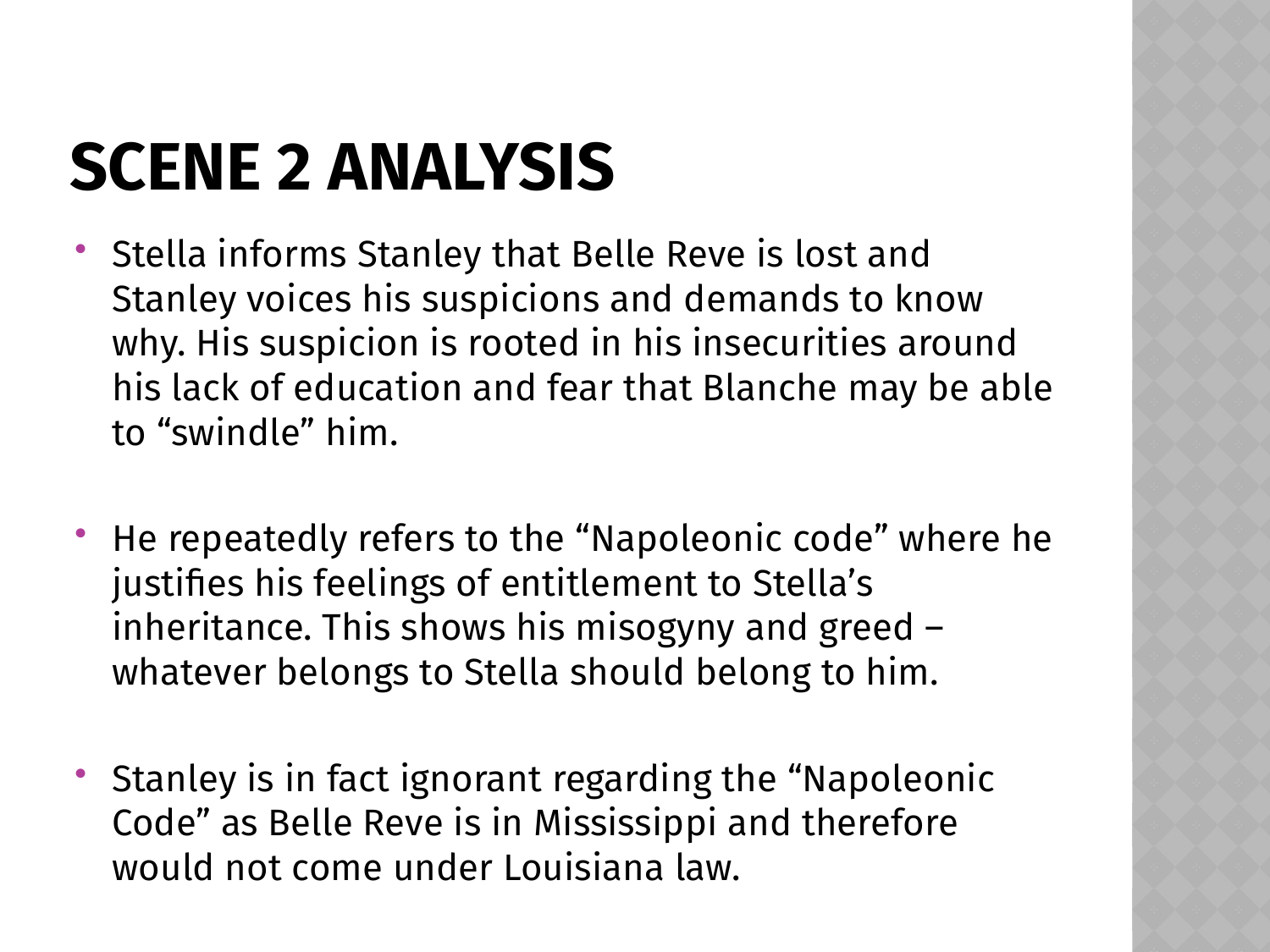

# Scene 2 Analysis
Stella informs Stanley that Belle Reve is lost and Stanley voices his suspicions and demands to know why. His suspicion is rooted in his insecurities around his lack of education and fear that Blanche may be able to “swindle” him.

He repeatedly refers to the “Napoleonic code” where he justifies his feelings of entitlement to Stella’s inheritance. This shows his misogyny and greed – whatever belongs to Stella should belong to him.

Stanley is in fact ignorant regarding the “Napoleonic Code” as Belle Reve is in Mississippi and therefore would not come under Louisiana law.